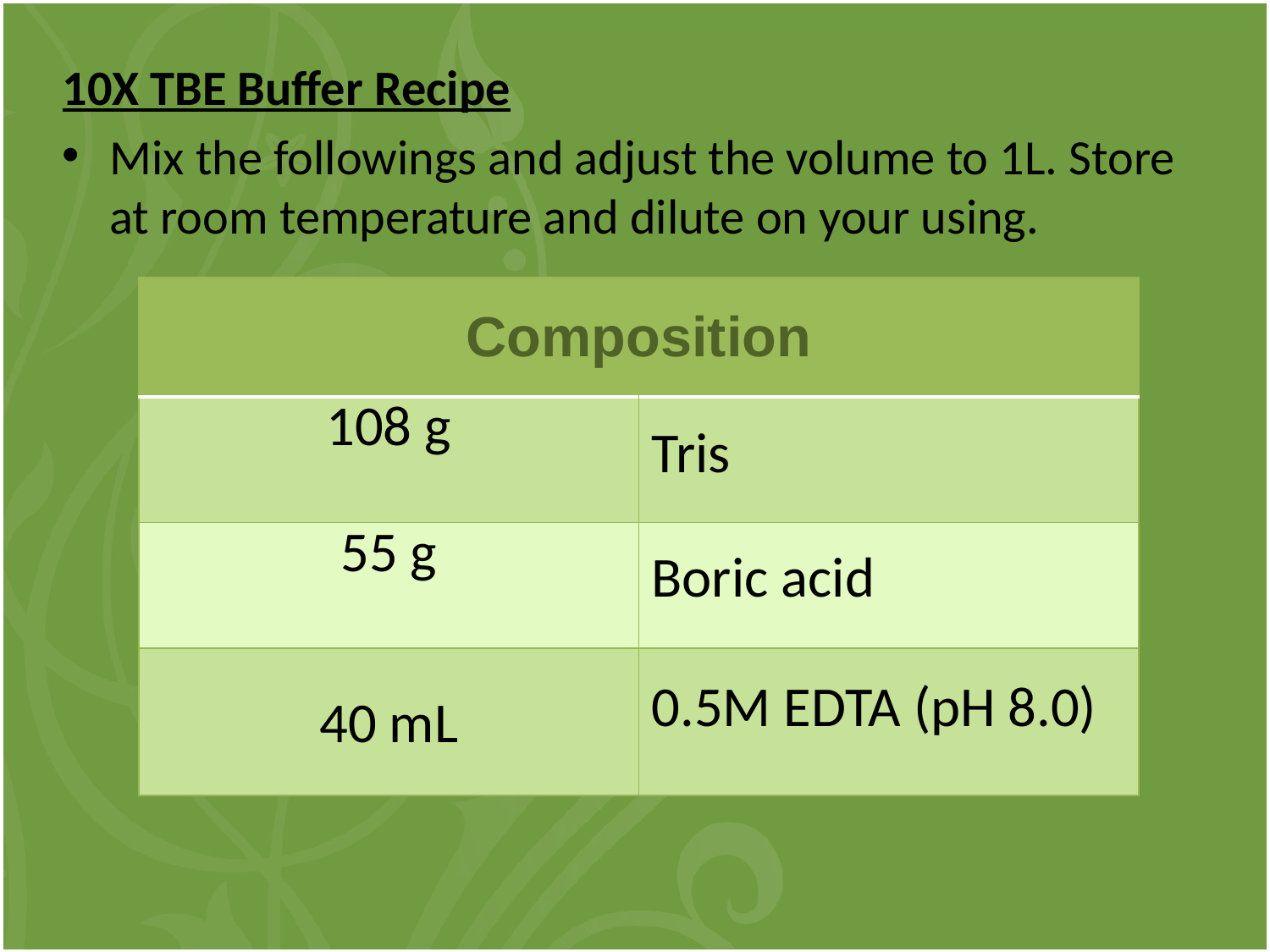

10X TBE Buffer Recipe
Mix the followings and adjust the volume to 1L. Store at room temperature and dilute on your using.

| Composition |  |
| --- | --- |
| 108 g | Tris |
| 55 g | Boric acid |
| 40 mL | 0.5M EDTA (pH 8.0) |